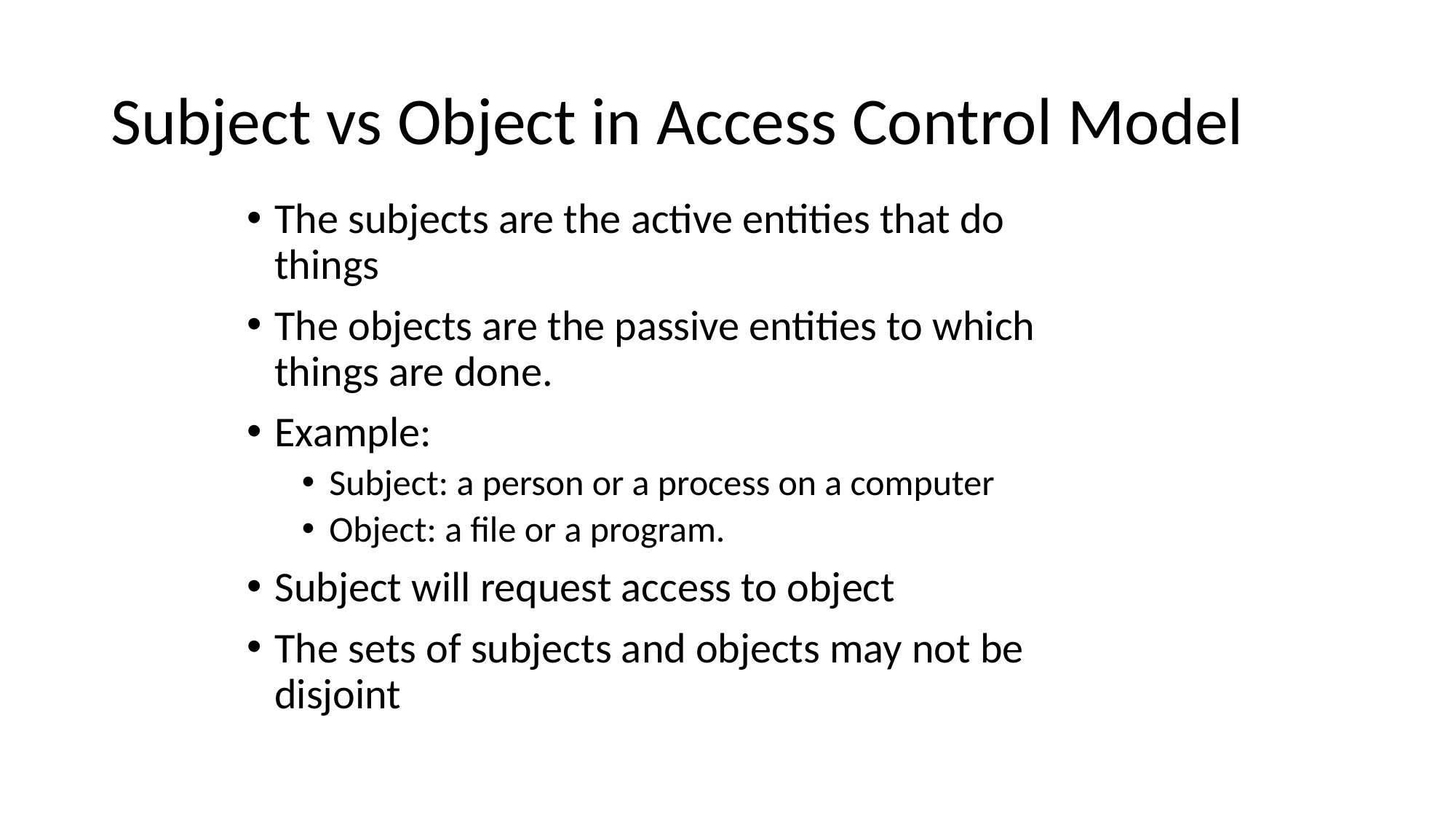

# Subject vs Object in Access Control Model
The subjects are the active entities that do things
The objects are the passive entities to which things are done.
Example:
Subject: a person or a process on a computer
Object: a file or a program.
Subject will request access to object
The sets of subjects and objects may not be disjoint